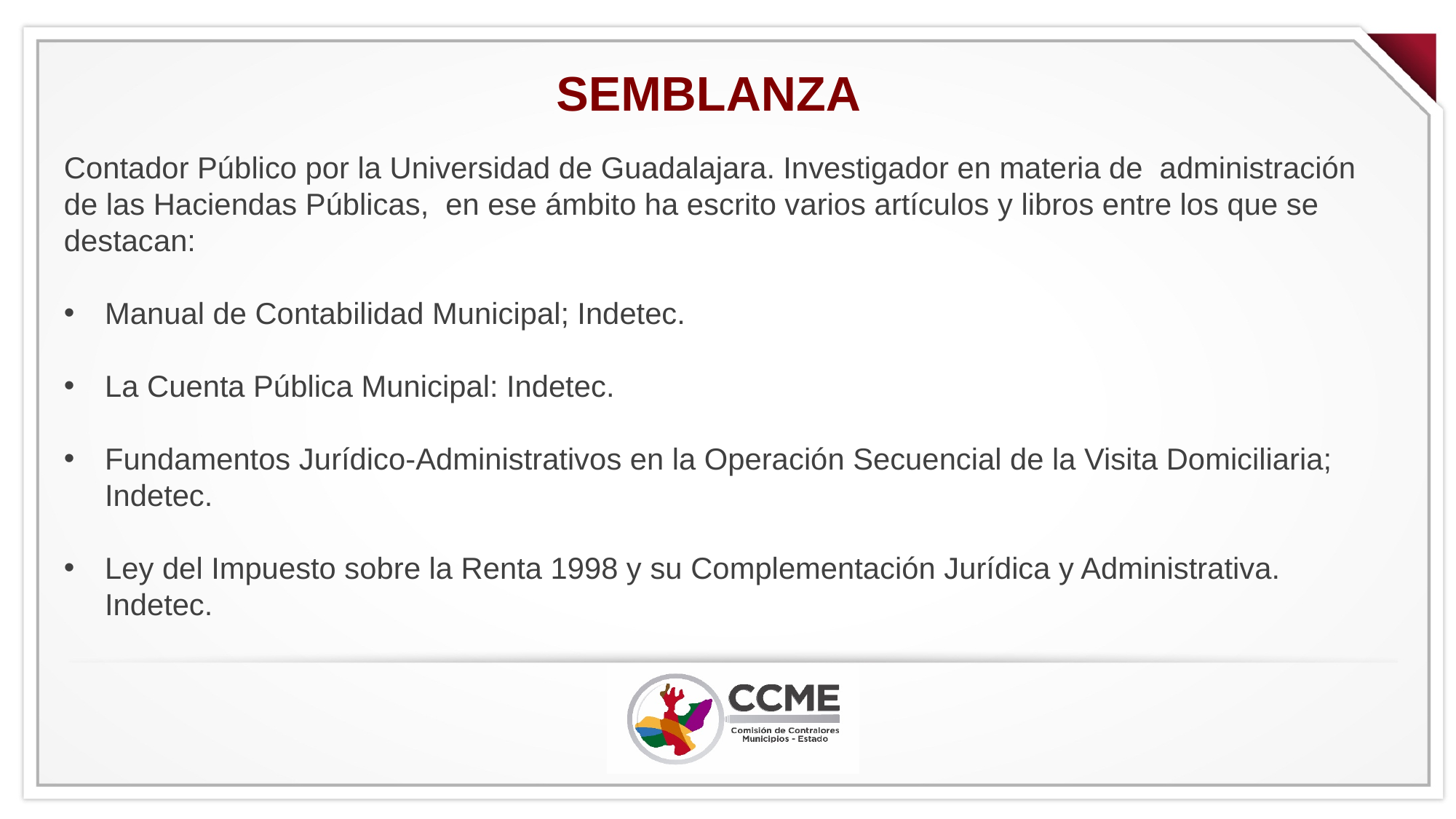

SEMBLANZA
Contador Público por la Universidad de Guadalajara. Investigador en materia de  administración de las Haciendas Públicas,  en ese ámbito ha escrito varios artículos y libros entre los que se destacan:

Manual de Contabilidad Municipal; Indetec.

La Cuenta Pública Municipal: Indetec.

Fundamentos Jurídico-Administrativos en la Operación Secuencial de la Visita Domiciliaria; Indetec.

Ley del Impuesto sobre la Renta 1998 y su Complementación Jurídica y Administrativa. Indetec.